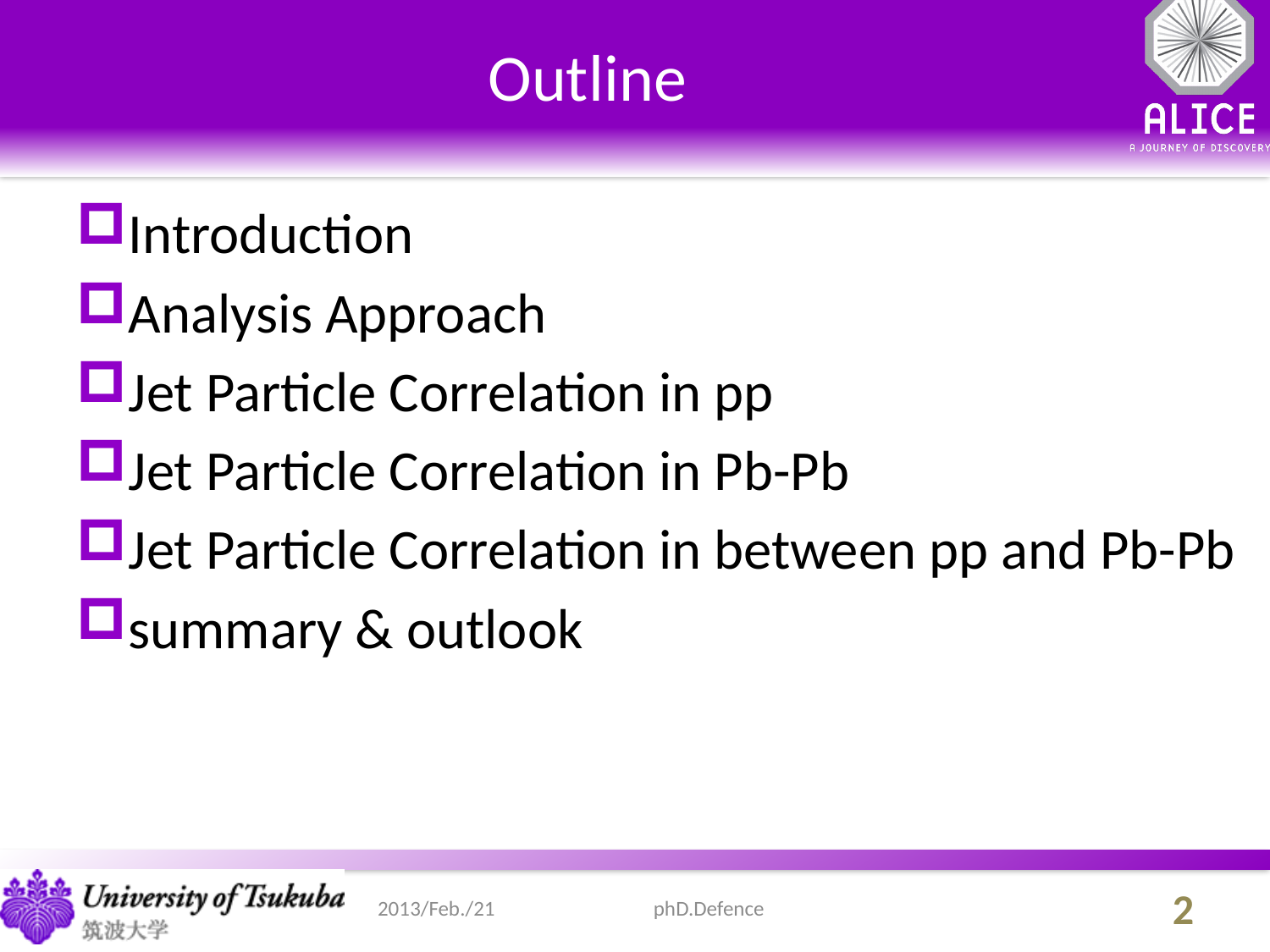

# Outline
Introduction
Analysis Approach
Jet Particle Correlation in pp
Jet Particle Correlation in Pb-Pb
Jet Particle Correlation in between pp and Pb-Pb
summary & outlook

phD.Defence
2
2013/Feb./21